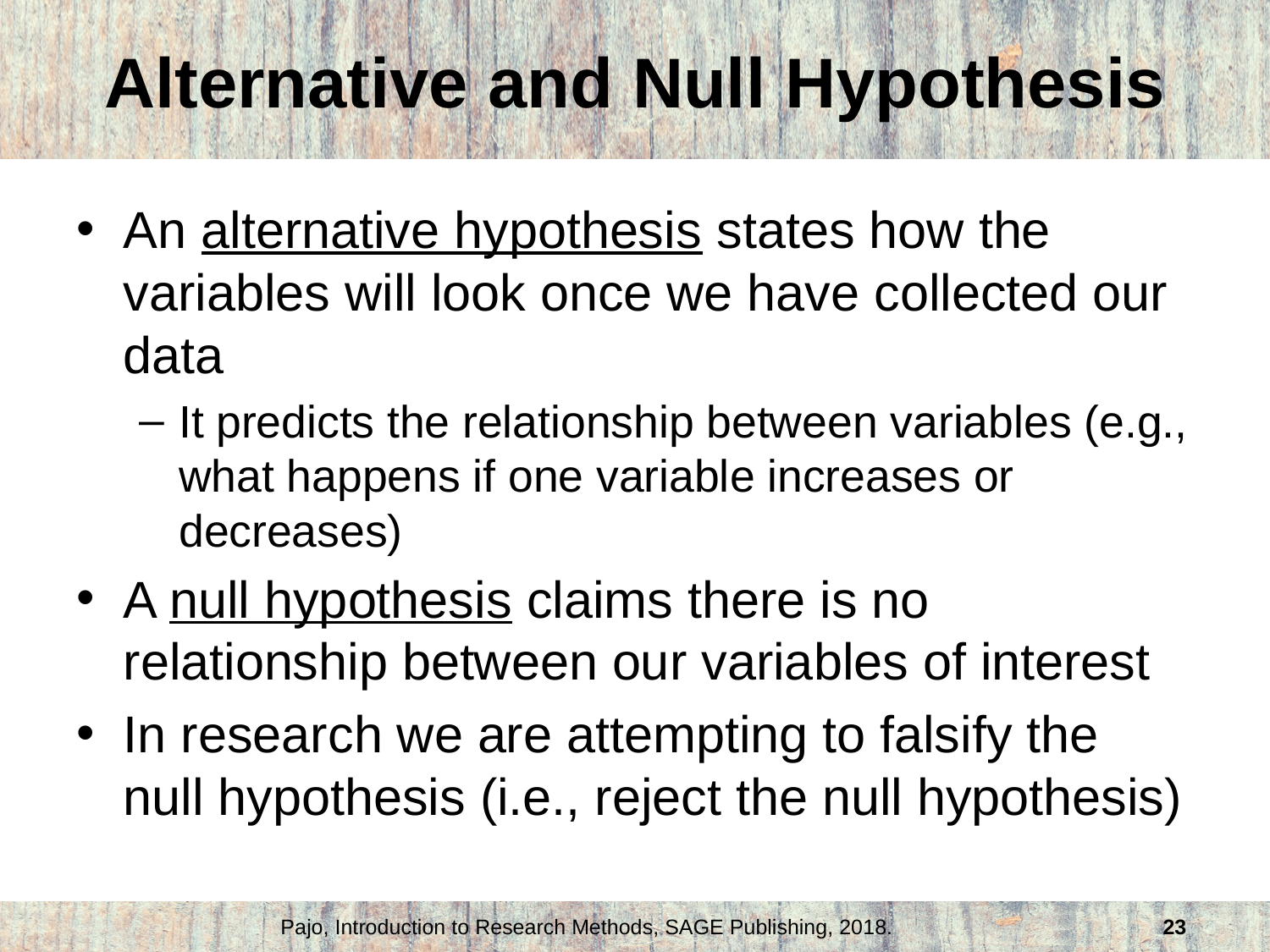

# Alternative and Null Hypothesis
An alternative hypothesis states how the variables will look once we have collected our data
It predicts the relationship between variables (e.g., what happens if one variable increases or decreases)
A null hypothesis claims there is no relationship between our variables of interest
In research we are attempting to falsify the null hypothesis (i.e., reject the null hypothesis)

Pajo, Introduction to Research Methods, SAGE Publishing, 2018.
23